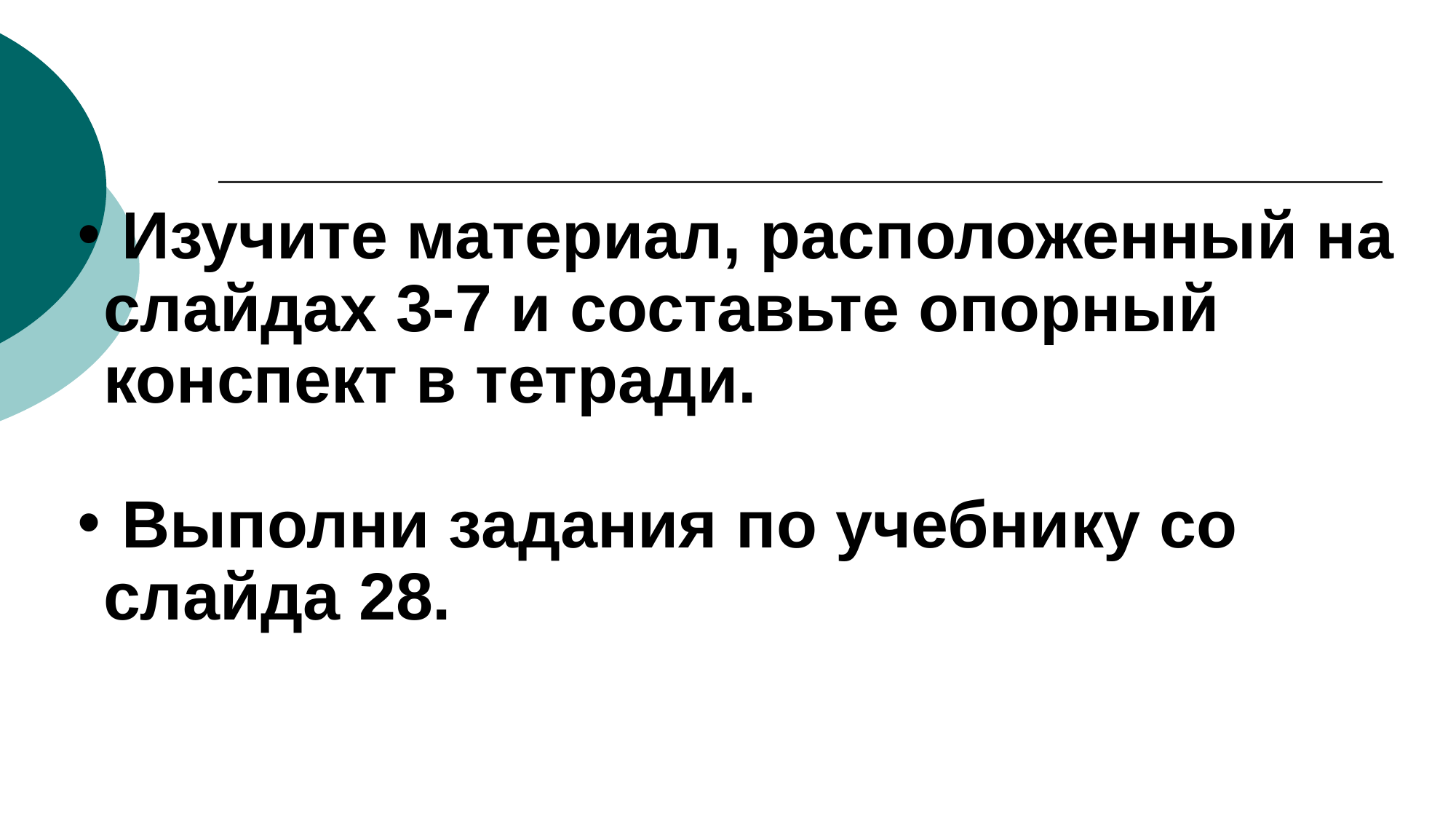

Этапы работы с презентацией:
 Изучите материал, расположенный на слайдах 3-7 и составьте опорный конспект в тетради.

 Выполни задания по учебнику со слайда 28.